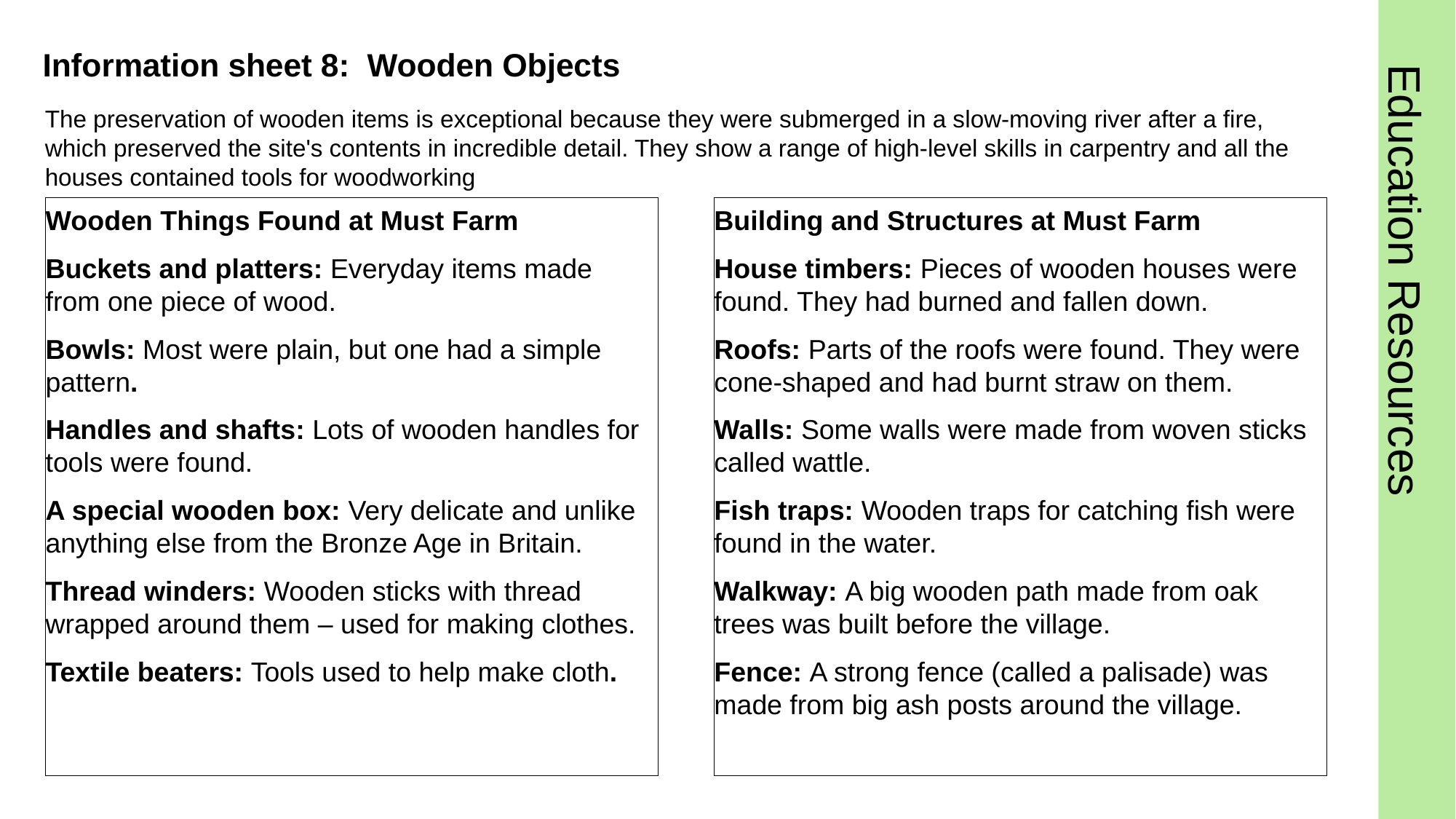

# Information sheet 8:  Wooden Objects
The preservation of wooden items is exceptional because they were submerged in a slow-moving river after a fire, which preserved the site's contents in incredible detail. They show a range of high-level skills in carpentry and all the houses contained tools for woodworking
Wooden Things Found at Must Farm
Buckets and platters: Everyday items made from one piece of wood.
Bowls: Most were plain, but one had a simple pattern.
Handles and shafts: Lots of wooden handles for tools were found.
A special wooden box: Very delicate and unlike anything else from the Bronze Age in Britain.
Thread winders: Wooden sticks with thread wrapped around them – used for making clothes.
Textile beaters: Tools used to help make cloth.
Building and Structures at Must Farm
House timbers: Pieces of wooden houses were found. They had burned and fallen down.
Roofs: Parts of the roofs were found. They were cone-shaped and had burnt straw on them.
Walls: Some walls were made from woven sticks called wattle.
Fish traps: Wooden traps for catching fish were found in the water.
Walkway: A big wooden path made from oak trees was built before the village.
Fence: A strong fence (called a palisade) was made from big ash posts around the village.